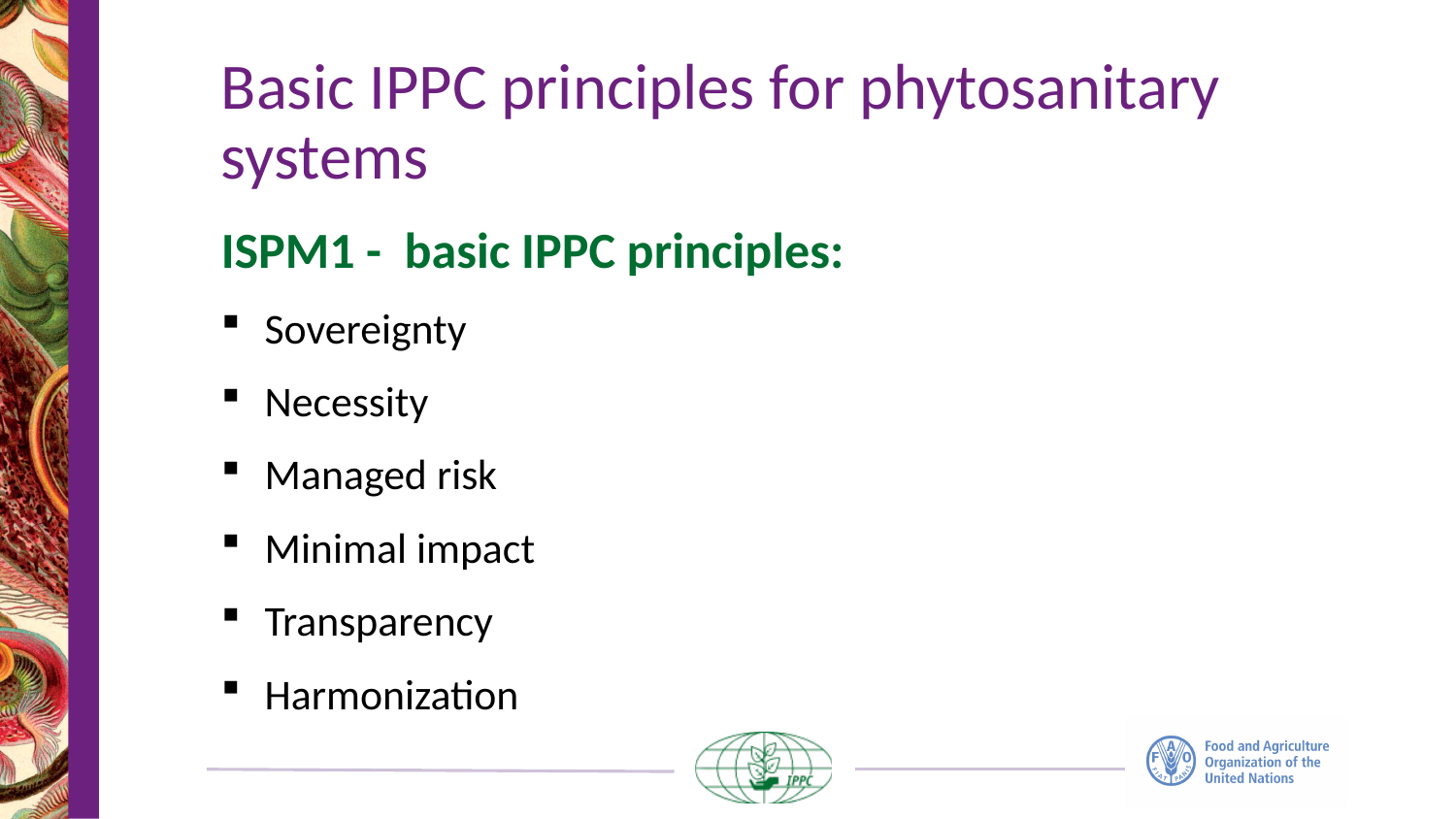

# Basic IPPC principles for phytosanitary systems
ISPM1 -  basic IPPC principles:
Sovereignty
Necessity
Managed risk
Minimal impact
Transparency
Harmonization